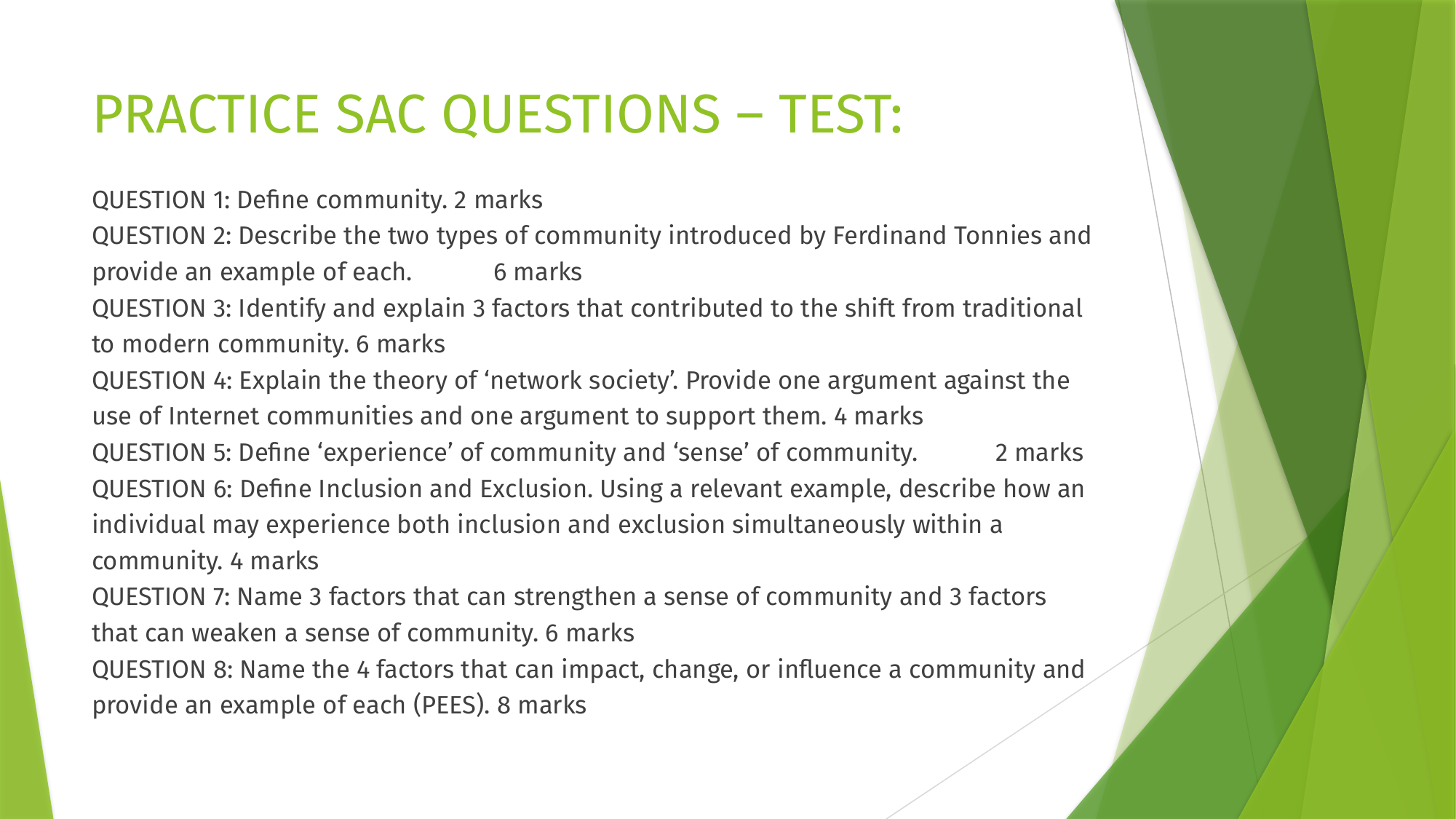

# PRACTICE SAC QUESTIONS – TEST:
QUESTION 1: Define community. 2 marks
QUESTION 2: Describe the two types of community introduced by Ferdinand Tonnies and provide an example of each.	6 marks
QUESTION 3: Identify and explain 3 factors that contributed to the shift from traditional to modern community. 6 marks
QUESTION 4: Explain the theory of ‘network society’. Provide one argument against the use of Internet communities and one argument to support them. 4 marks
QUESTION 5: Define ‘experience’ of community and ‘sense’ of community. 	2 marks
QUESTION 6: Define Inclusion and Exclusion. Using a relevant example, describe how an individual may experience both inclusion and exclusion simultaneously within a community. 4 marks
QUESTION 7: Name 3 factors that can strengthen a sense of community and 3 factors that can weaken a sense of community. 6 marks
QUESTION 8: Name the 4 factors that can impact, change, or influence a community and provide an example of each (PEES). 8 marks